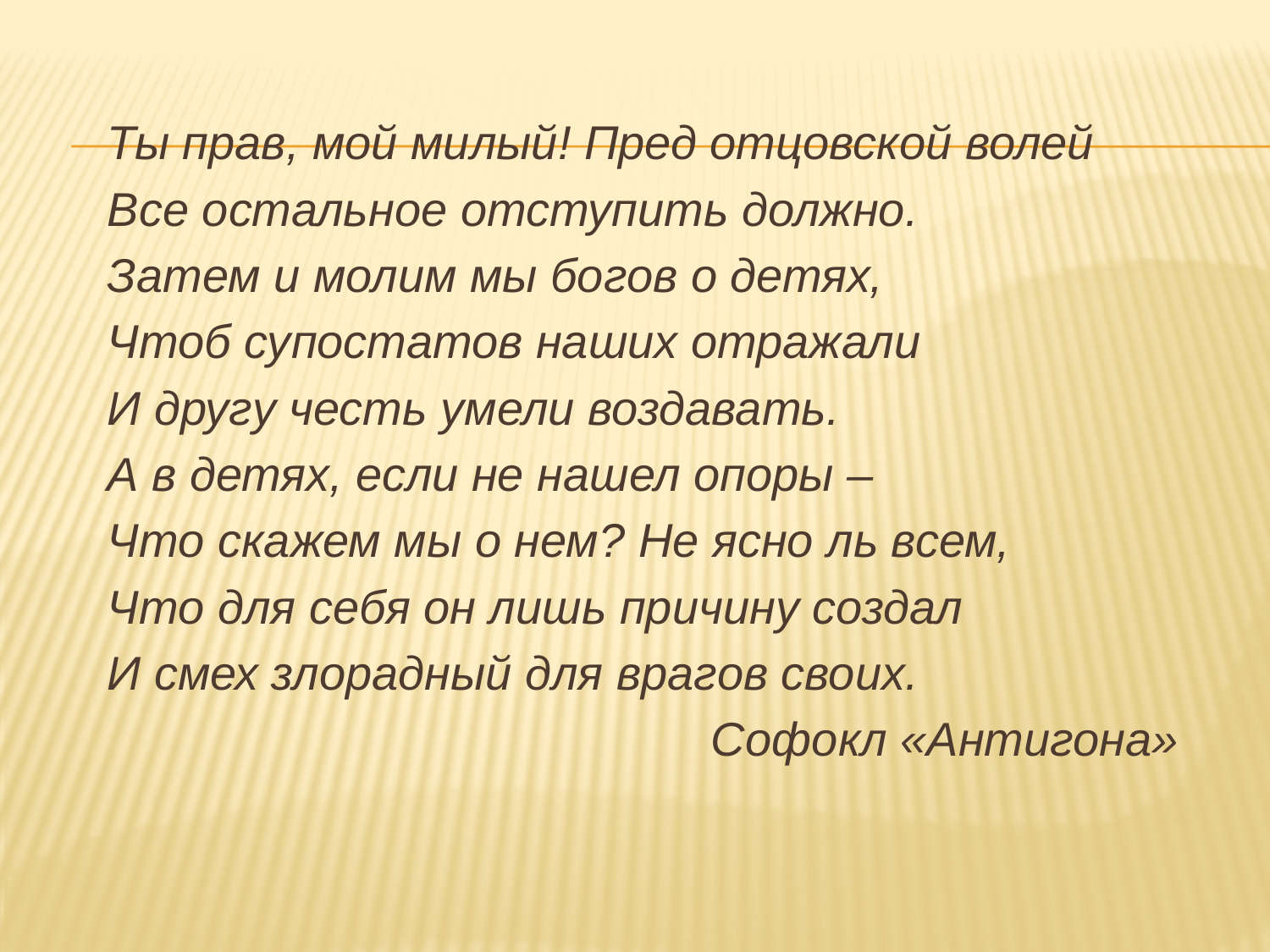

Ты прав, мой милый! Пред отцовской волей
    Все остальное отступить должно.
    Затем и молим мы богов о детях,
    Чтоб супостатов наших отражали
    И другу честь умели воздавать.
    А в детях, если не нашел опоры –
    Что скажем мы о нем? Не ясно ль всем,
    Что для себя он лишь причину создал
    И смех злорадный для врагов своих.
                                                  Софокл «Антигона»